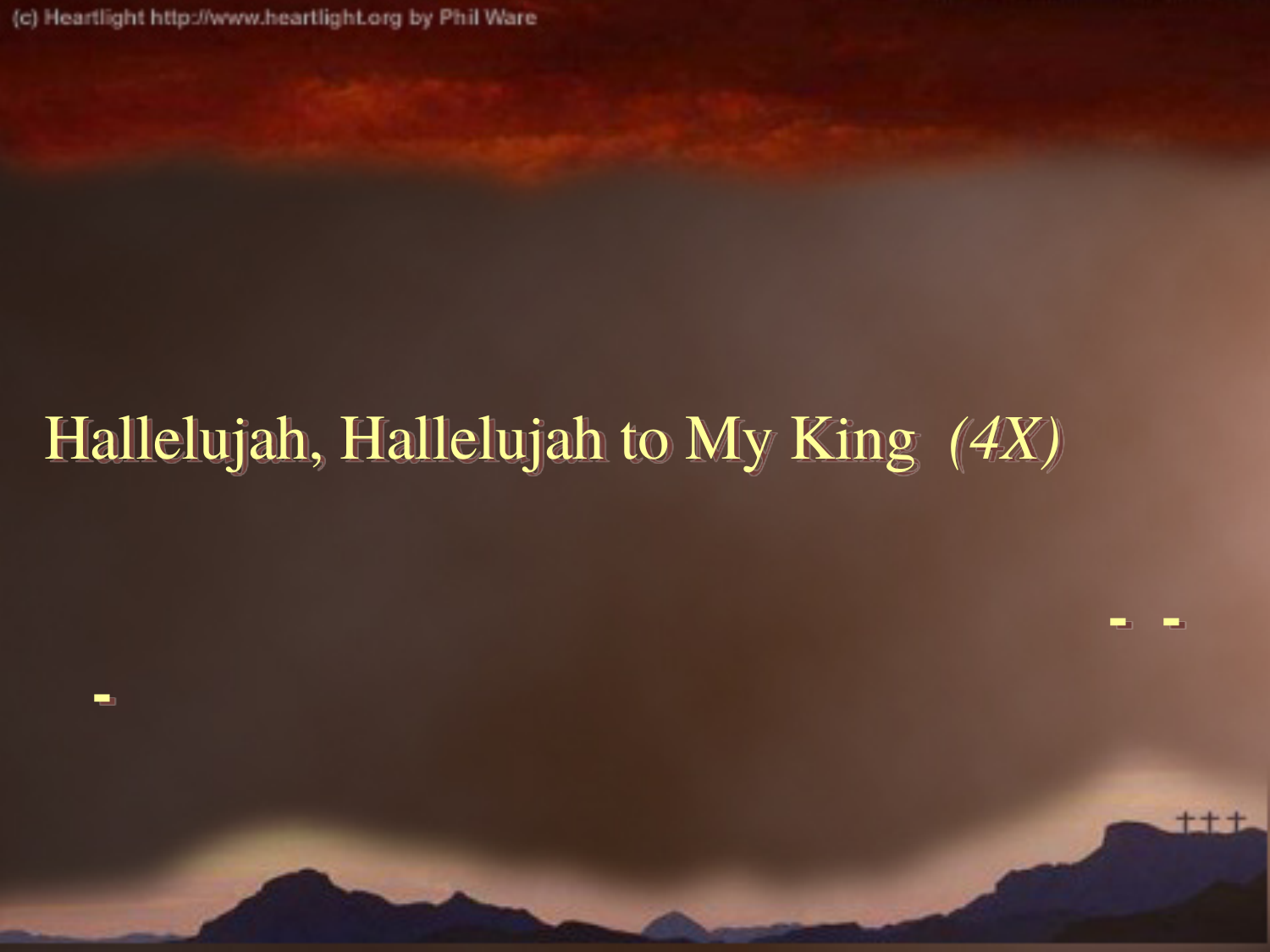

Hallelujah, Hallelujah to My King  (4X)

									-  -  -